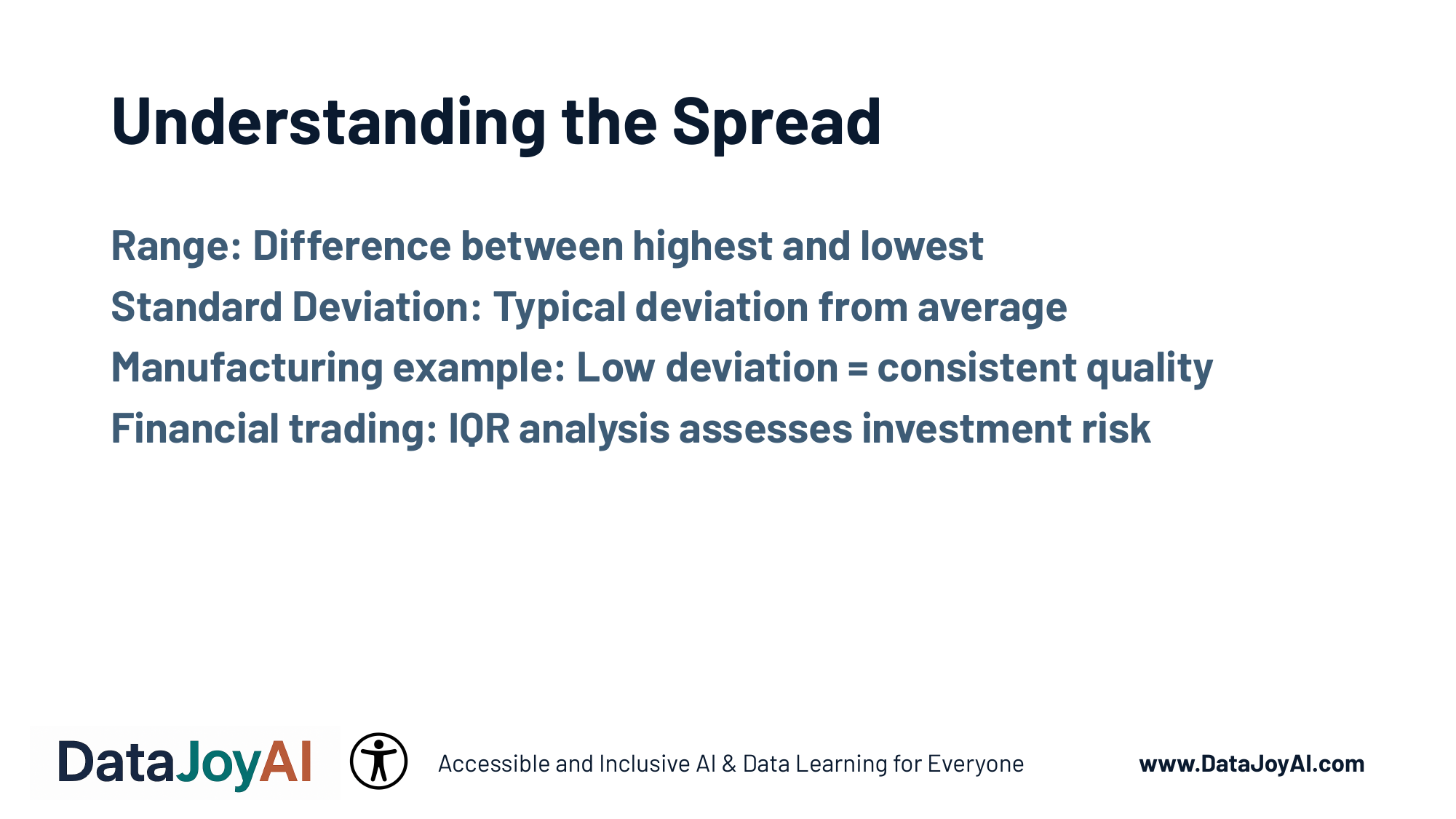

# Understanding the Spread
Range: Difference between highest and lowest
Standard Deviation: Typical deviation from average
Manufacturing example: Low deviation = consistent quality
Financial trading: IQR analysis assesses investment risk